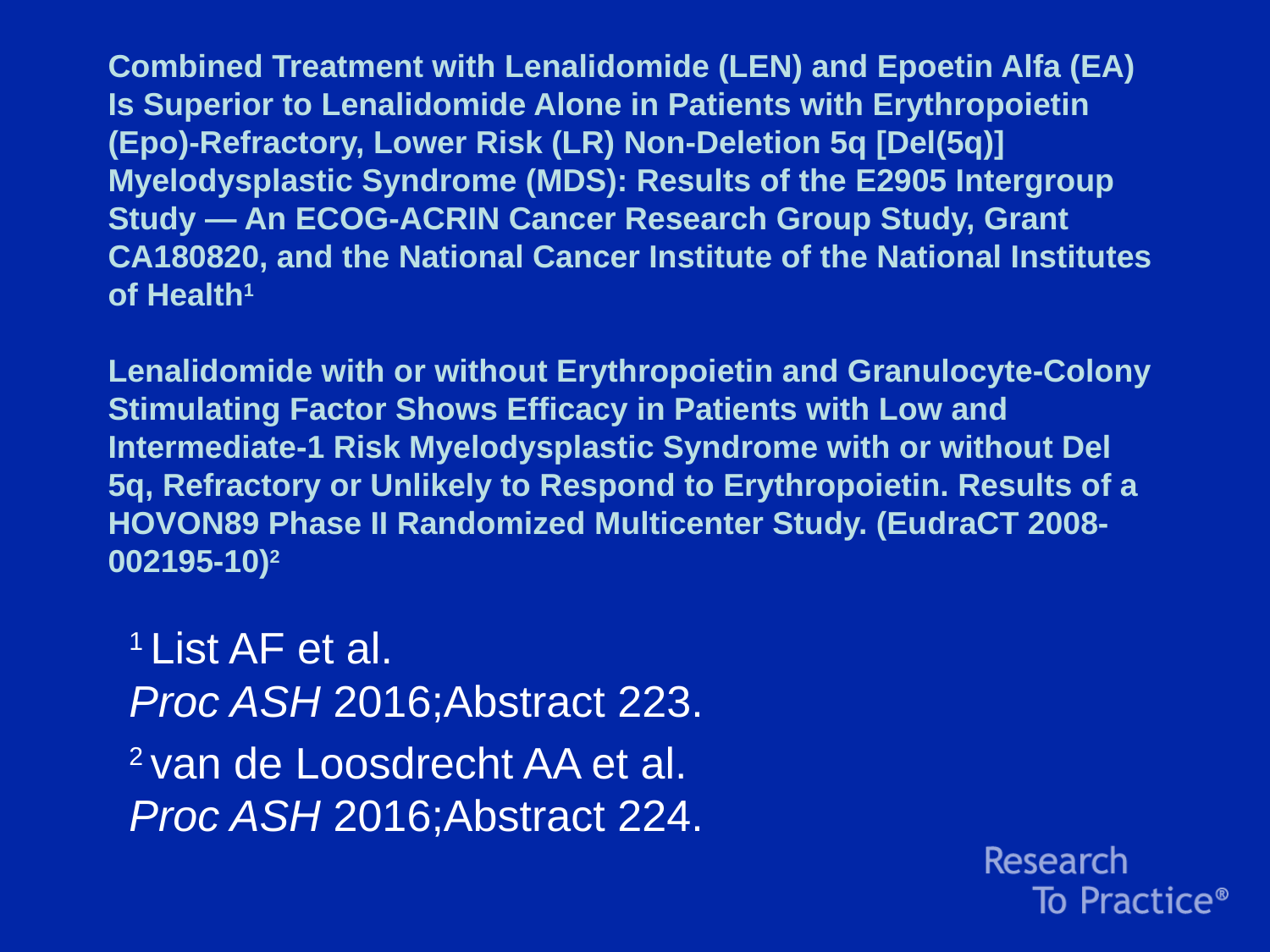

# Combined Treatment with Lenalidomide (LEN) and Epoetin Alfa (EA) Is Superior to Lenalidomide Alone in Patients with Erythropoietin (Epo)-Refractory, Lower Risk (LR) Non-Deletion 5q [Del(5q)] Myelodysplastic Syndrome (MDS): Results of the E2905 Intergroup Study — An ECOG-ACRIN Cancer Research Group Study, Grant CA180820, and the National Cancer Institute of the National Institutes of Health1 Lenalidomide with or without Erythropoietin and Granulocyte-Colony Stimulating Factor Shows Efficacy in Patients with Low and Intermediate-1 Risk Myelodysplastic Syndrome with or without Del 5q, Refractory or Unlikely to Respond to Erythropoietin. Results of a HOVON89 Phase II Randomized Multicenter Study. (EudraCT 2008-002195-10)2
1 List AF et al.
Proc ASH 2016;Abstract 223.
2 van de Loosdrecht AA et al.
Proc ASH 2016;Abstract 224.